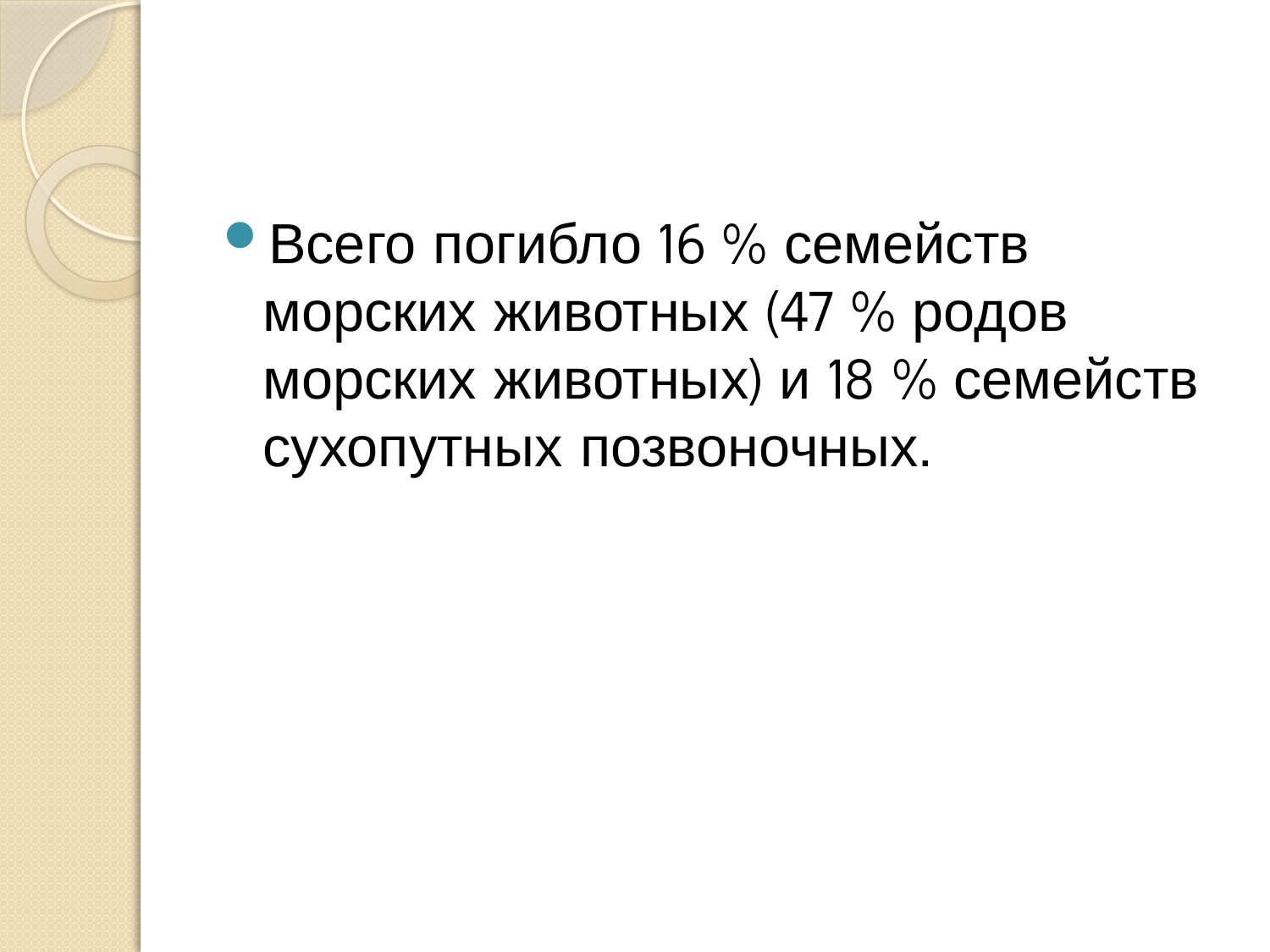

#
Всего погибло 16 % семейств морских животных (47 % родов морских животных) и 18 % семейств сухопутных позвоночных.